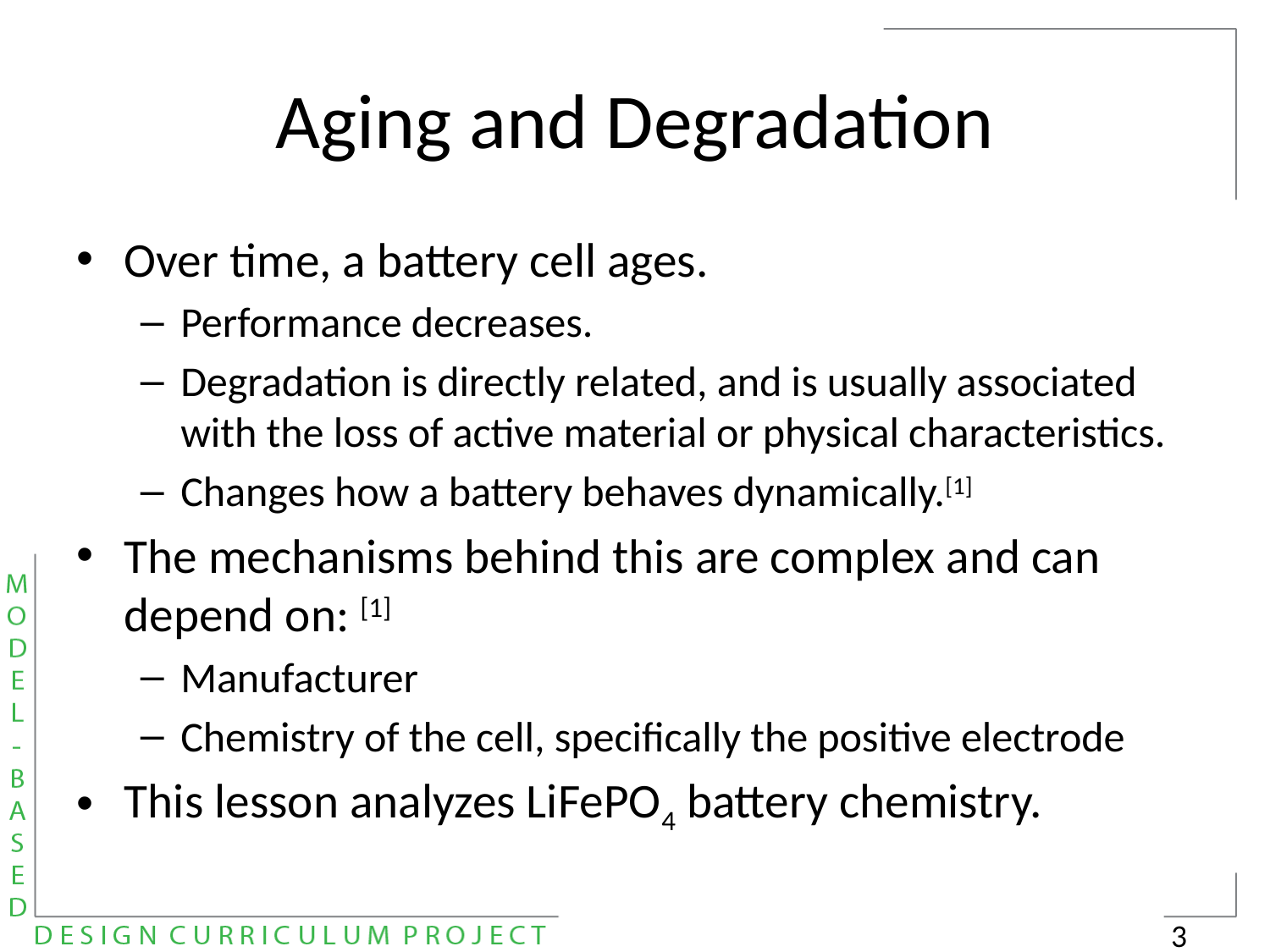

# Aging and Degradation
Over time, a battery cell ages.
Performance decreases.
Degradation is directly related, and is usually associated with the loss of active material or physical characteristics.
Changes how a battery behaves dynamically.[1]
The mechanisms behind this are complex and can depend on: [1]
Manufacturer
Chemistry of the cell, specifically the positive electrode
This lesson analyzes LiFePO4 battery chemistry.